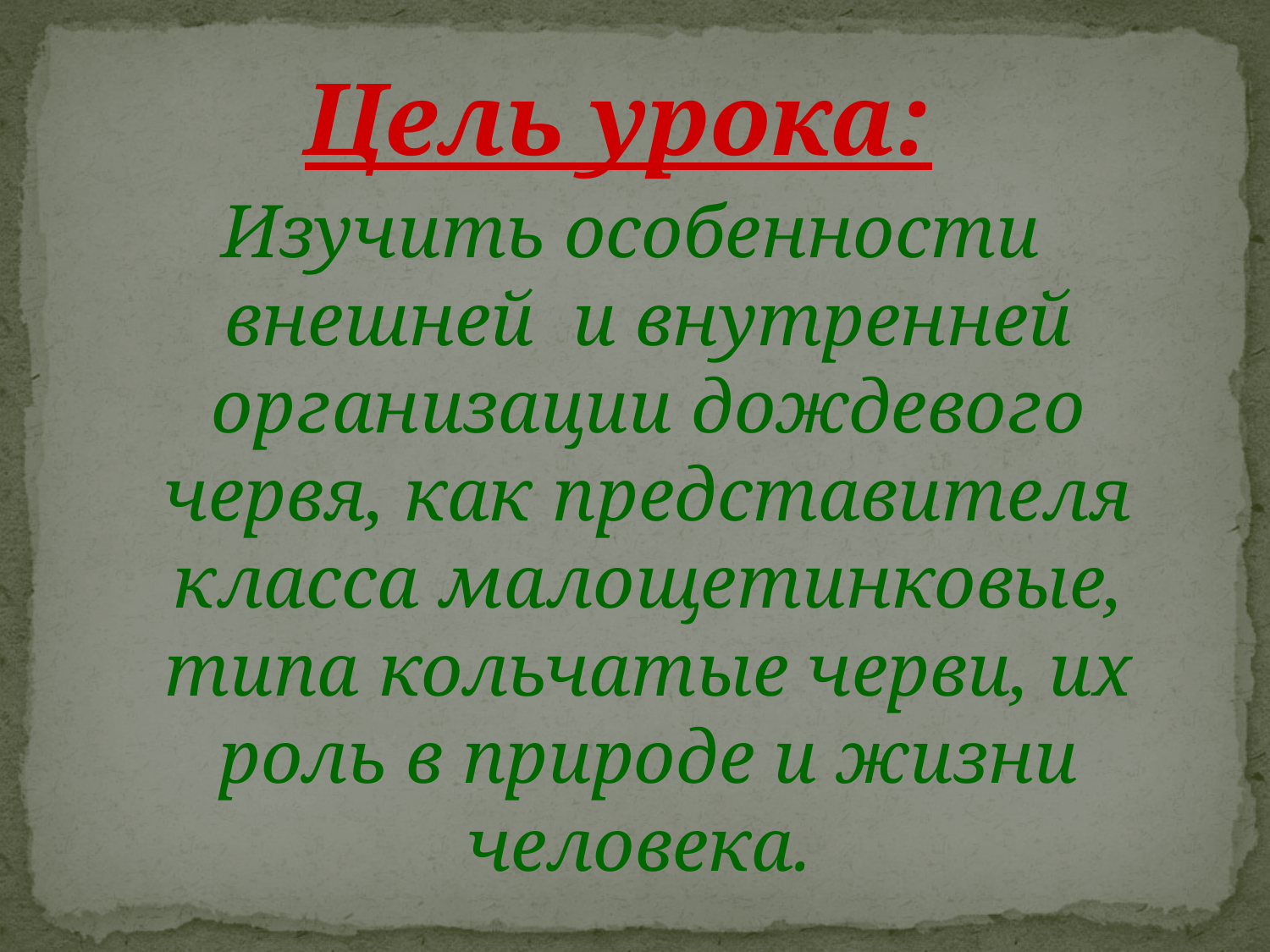

Цель урока:
Изучить особенности внешней  и внутренней организации дождевого червя, как представителя класса малощетинковые, типа кольчатые черви, их роль в природе и жизни человека.